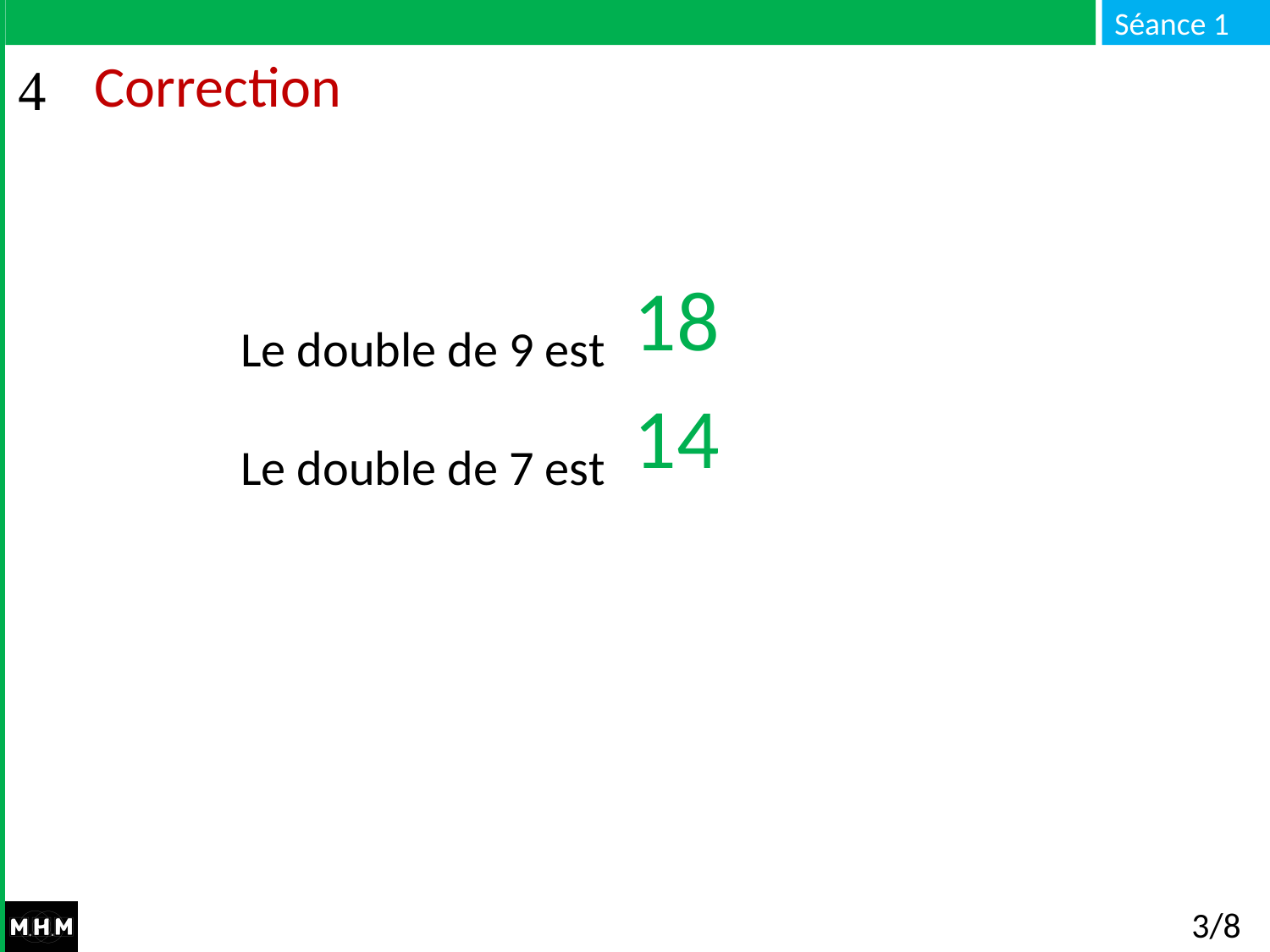

# Correction
Le double de 9 est : …
Le double de 7 est : …

18
14
3/8